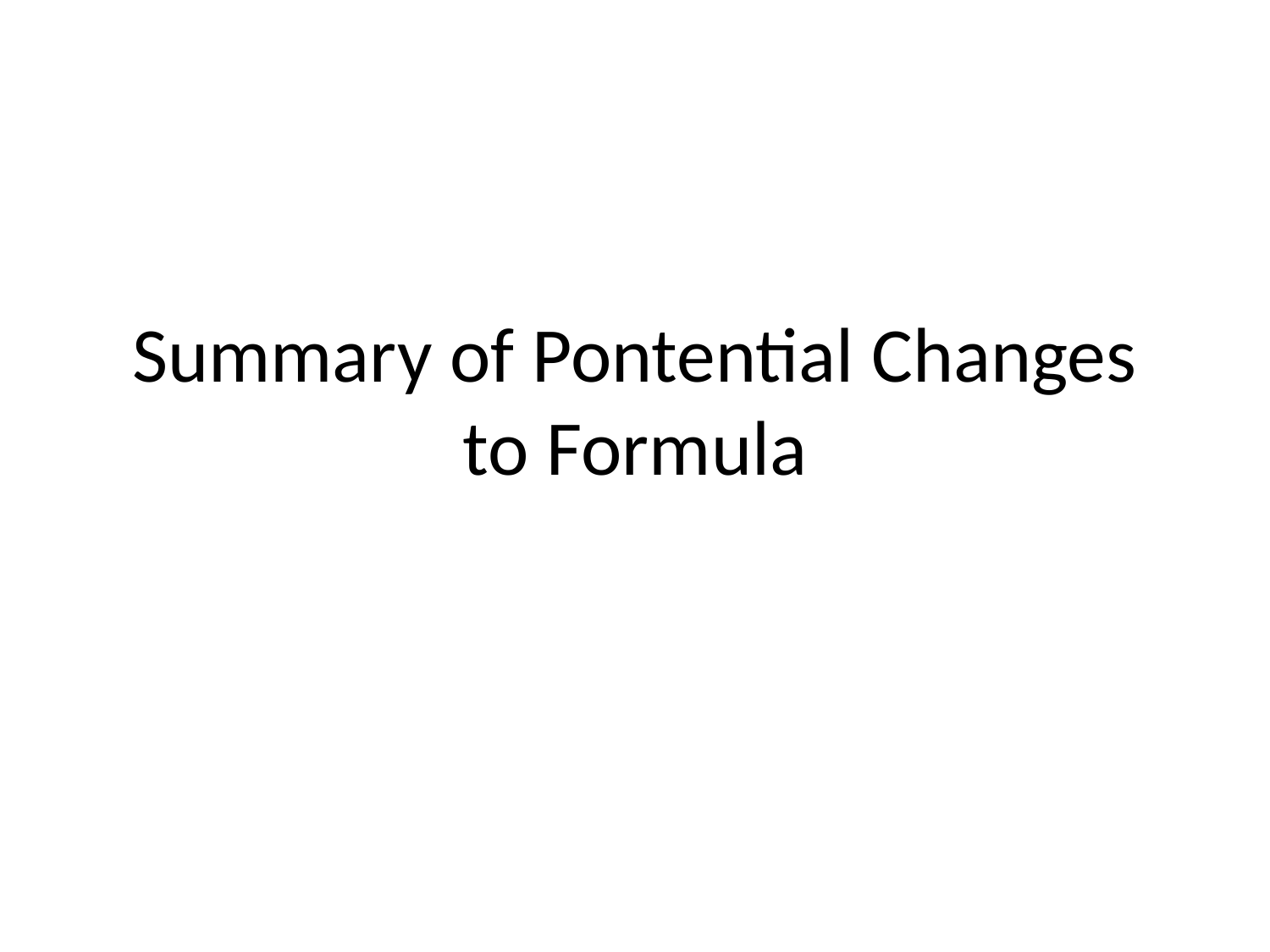

# Summary of Pontential Changes to Formula